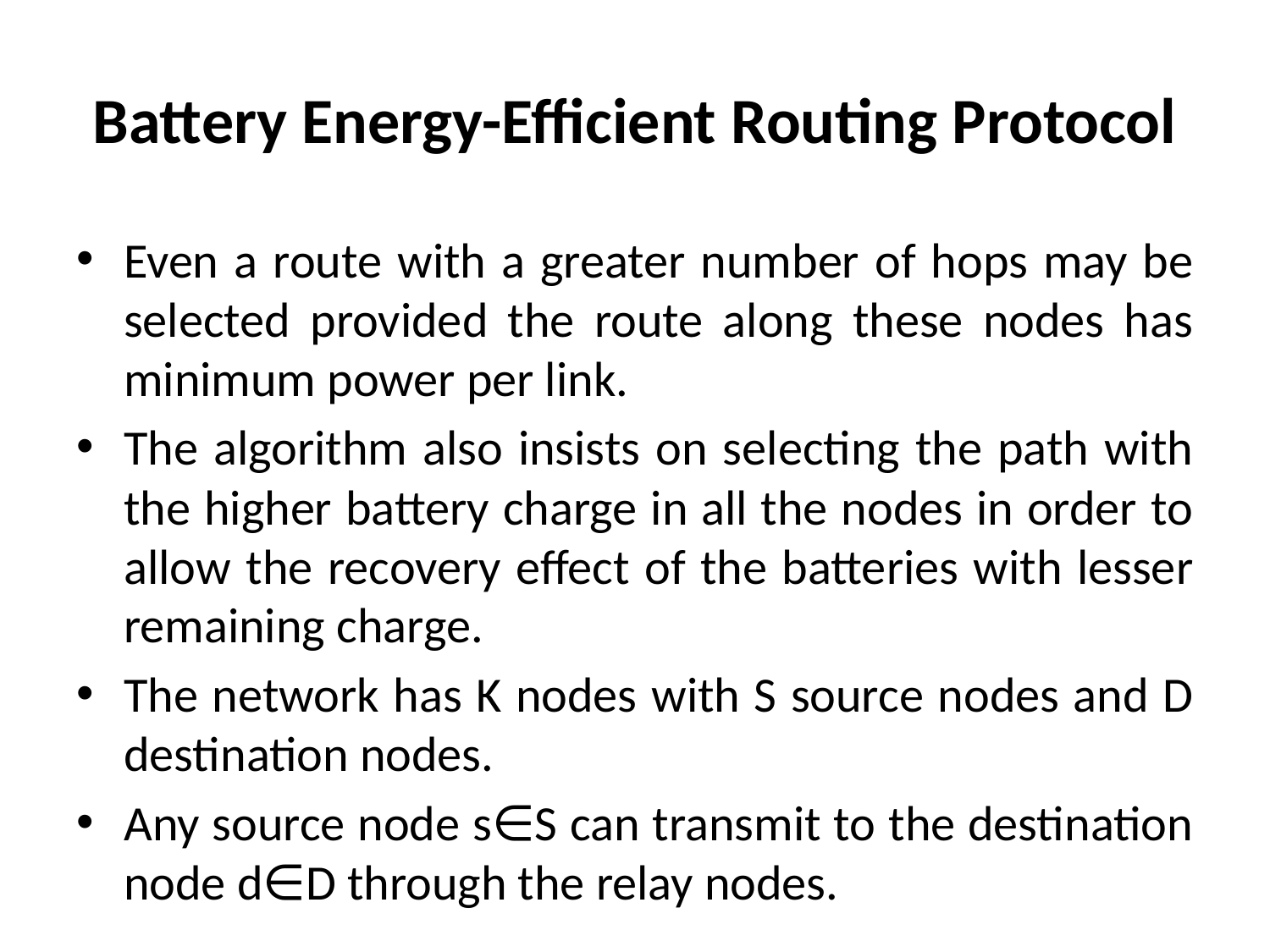

# Battery Energy-Efficient Routing Protocol
Even a route with a greater number of hops may be selected provided the route along these nodes has minimum power per link.
The algorithm also insists on selecting the path with the higher battery charge in all the nodes in order to allow the recovery effect of the batteries with lesser remaining charge.
The network has K nodes with S source nodes and D destination nodes.
Any source node s∈S can transmit to the destination node d∈D through the relay nodes.